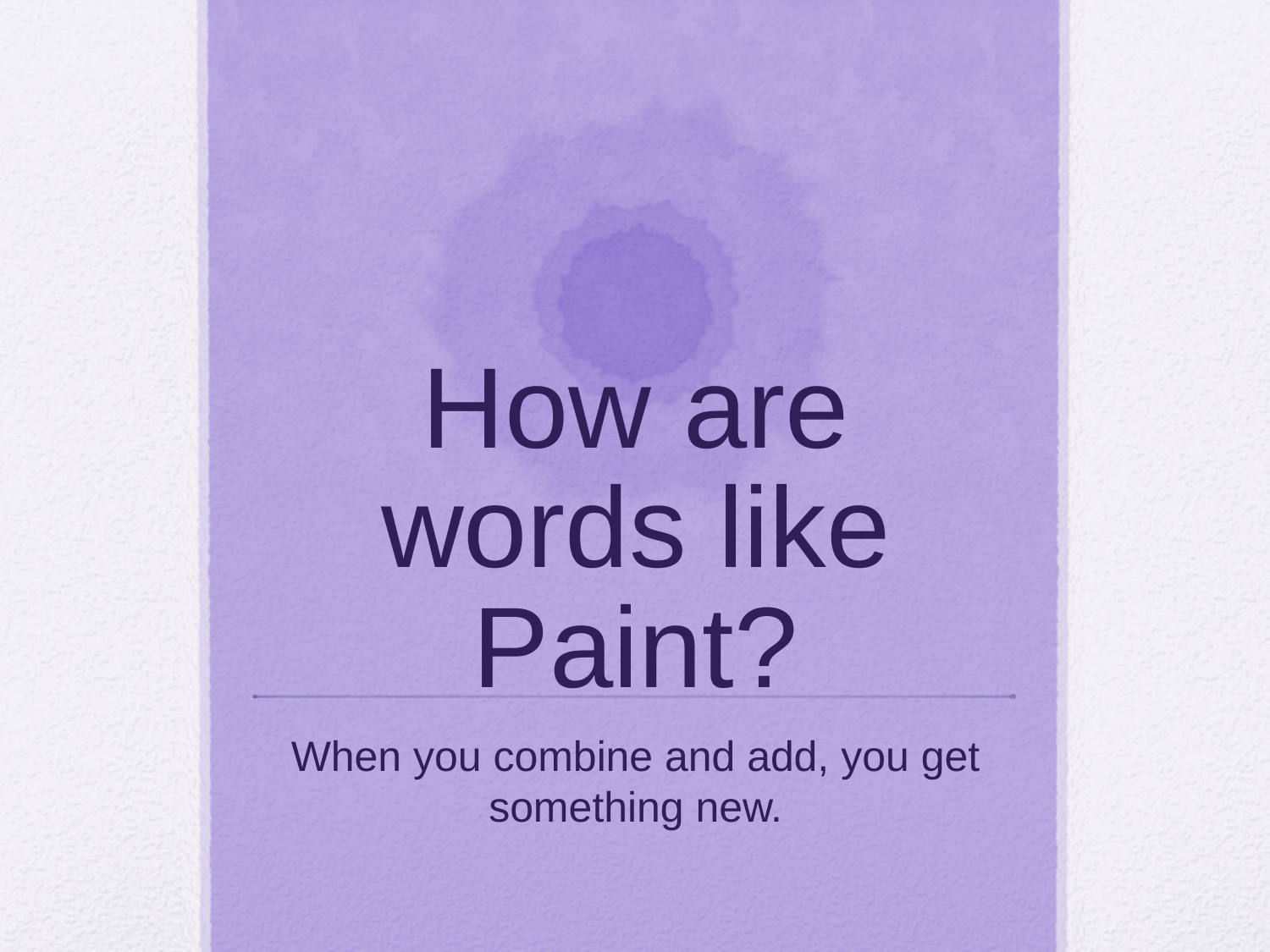

# How are words like Paint?
When you combine and add, you get something new.